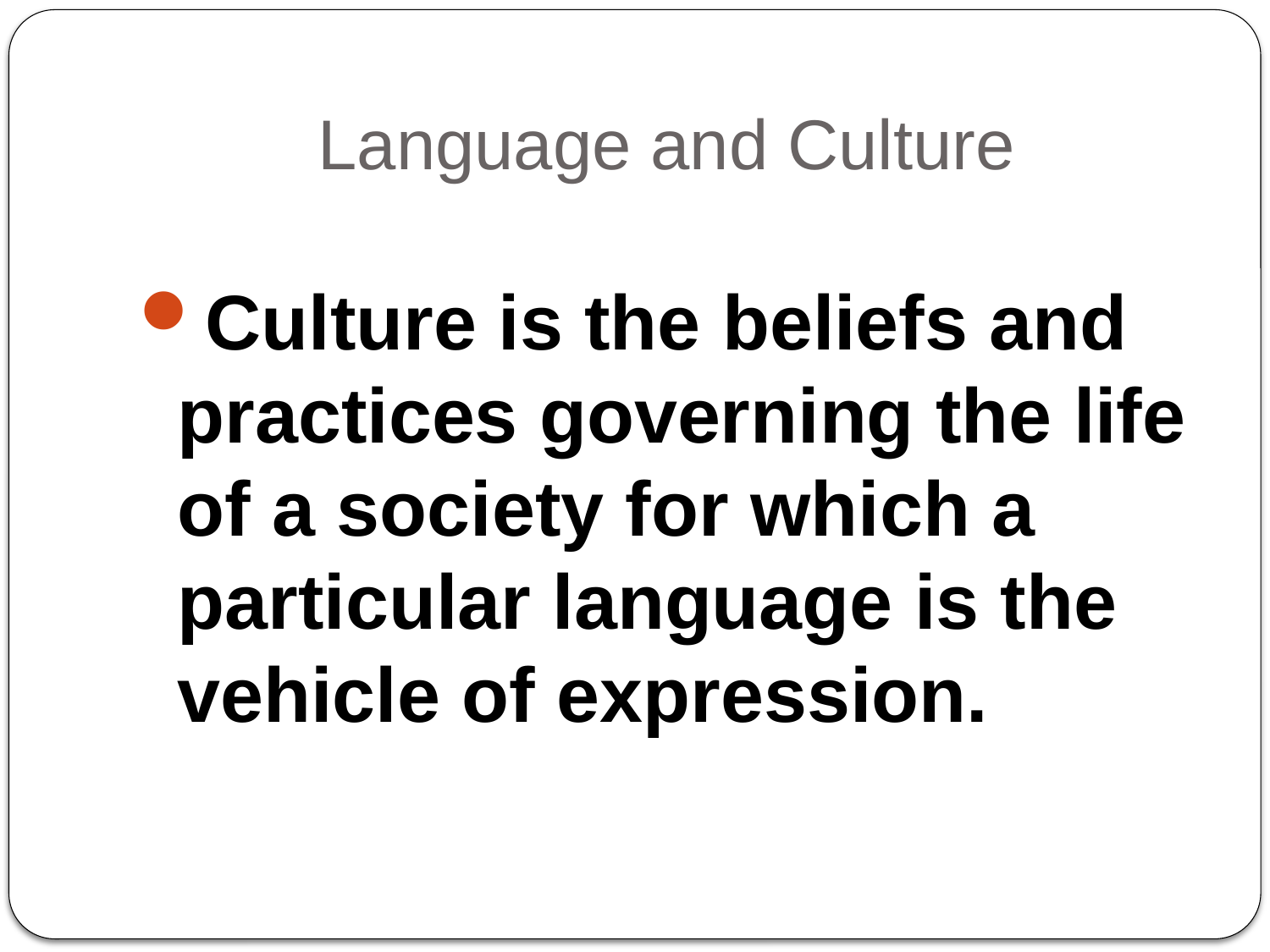

# Language and Culture

Culture is the beliefs and practices governing the life of a society for which a particular language is the vehicle of expression.